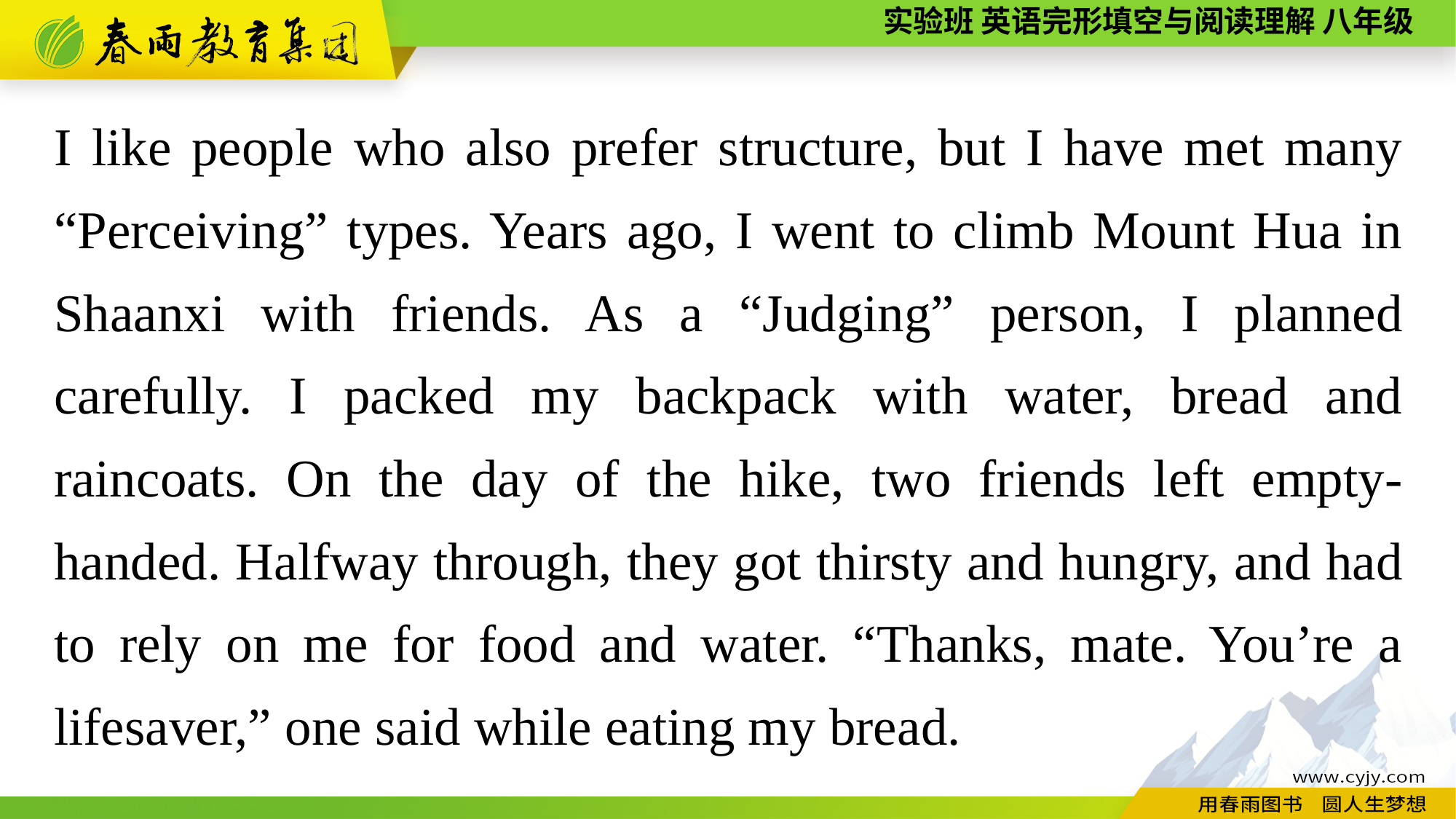

I like people who also prefer structure, but I have met many “Perceiving” types. Years ago, I went to climb Mount Hua in Shaanxi with friends. As a “Judging” person, I planned carefully. I packed my backpack with water, bread and raincoats. On the day of the hike, two friends left empty-handed. Halfway through, they got thirsty and hungry, and had to rely on me for food and water. “Thanks, mate. You’re a lifesaver,” one said while eating my bread.